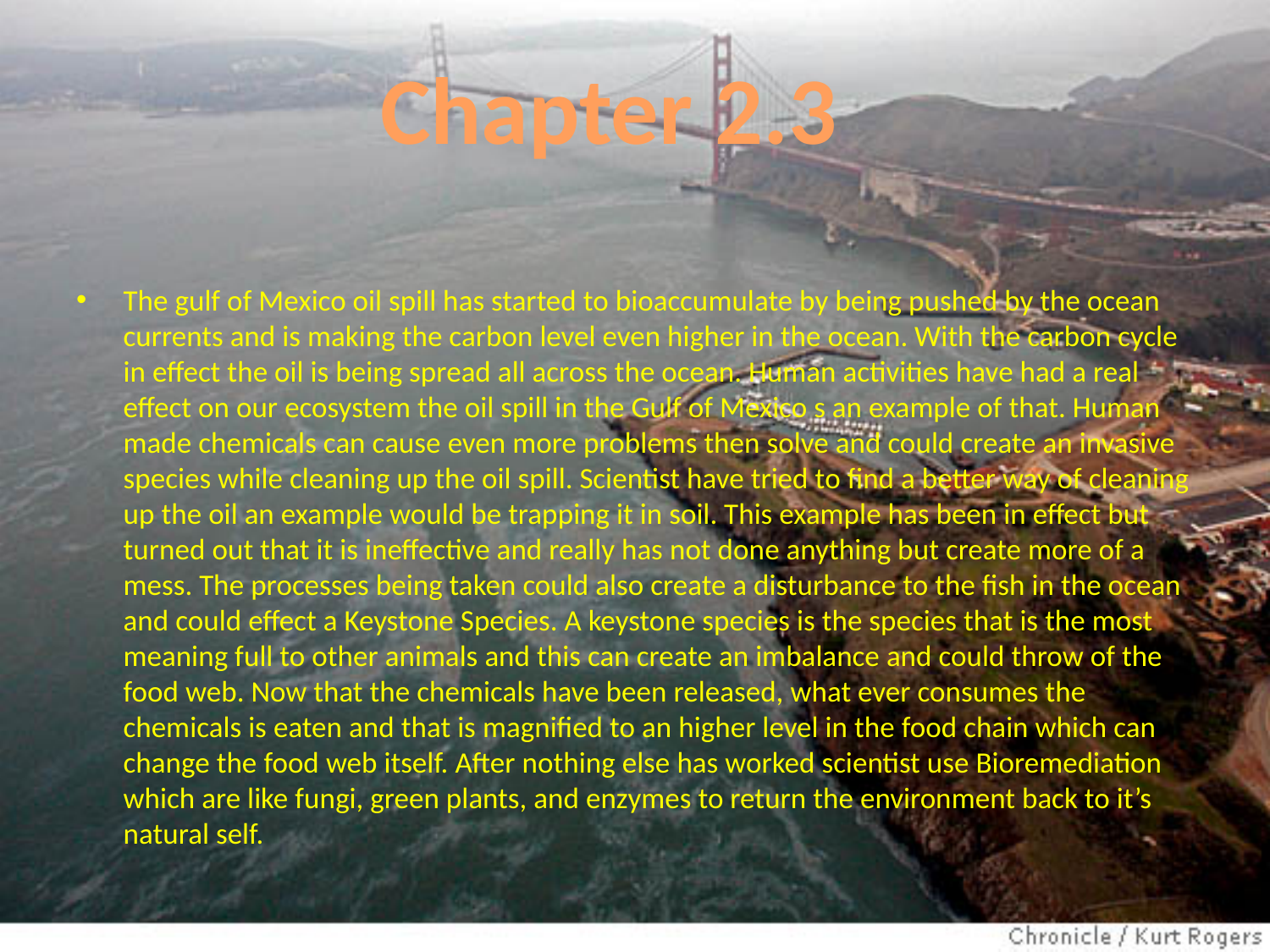

Chapter 2.3
The gulf of Mexico oil spill has started to bioaccumulate by being pushed by the ocean currents and is making the carbon level even higher in the ocean. With the carbon cycle in effect the oil is being spread all across the ocean. Human activities have had a real effect on our ecosystem the oil spill in the Gulf of Mexico s an example of that. Human made chemicals can cause even more problems then solve and could create an invasive species while cleaning up the oil spill. Scientist have tried to find a better way of cleaning up the oil an example would be trapping it in soil. This example has been in effect but turned out that it is ineffective and really has not done anything but create more of a mess. The processes being taken could also create a disturbance to the fish in the ocean and could effect a Keystone Species. A keystone species is the species that is the most meaning full to other animals and this can create an imbalance and could throw of the food web. Now that the chemicals have been released, what ever consumes the chemicals is eaten and that is magnified to an higher level in the food chain which can change the food web itself. After nothing else has worked scientist use Bioremediation which are like fungi, green plants, and enzymes to return the environment back to it’s natural self.